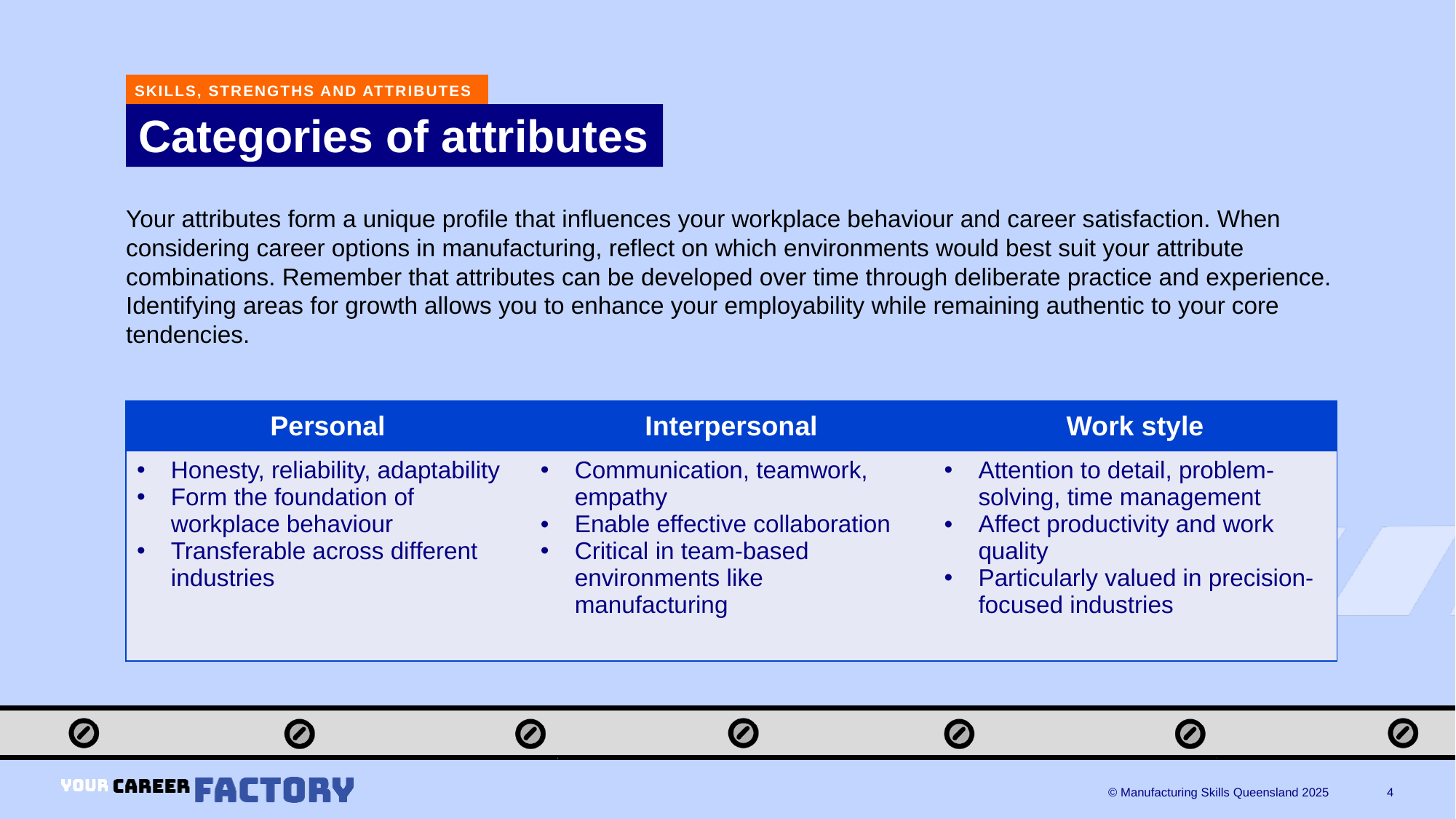

SKILLS, STRENGTHS AND ATTRIBUTES
# Categories of attributes
Your attributes form a unique profile that influences your workplace behaviour and career satisfaction. When considering career options in manufacturing, reflect on which environments would best suit your attribute combinations. Remember that attributes can be developed over time through deliberate practice and experience. Identifying areas for growth allows you to enhance your employability while remaining authentic to your core tendencies.
| Personal | Interpersonal | Work style |
| --- | --- | --- |
| Honesty, reliability, adaptability Form the foundation of workplace behaviour Transferable across different industries | Communication, teamwork, empathy Enable effective collaboration Critical in team-based environments like manufacturing | Attention to detail, problem-solving, time management Affect productivity and work quality Particularly valued in precision-focused industries |